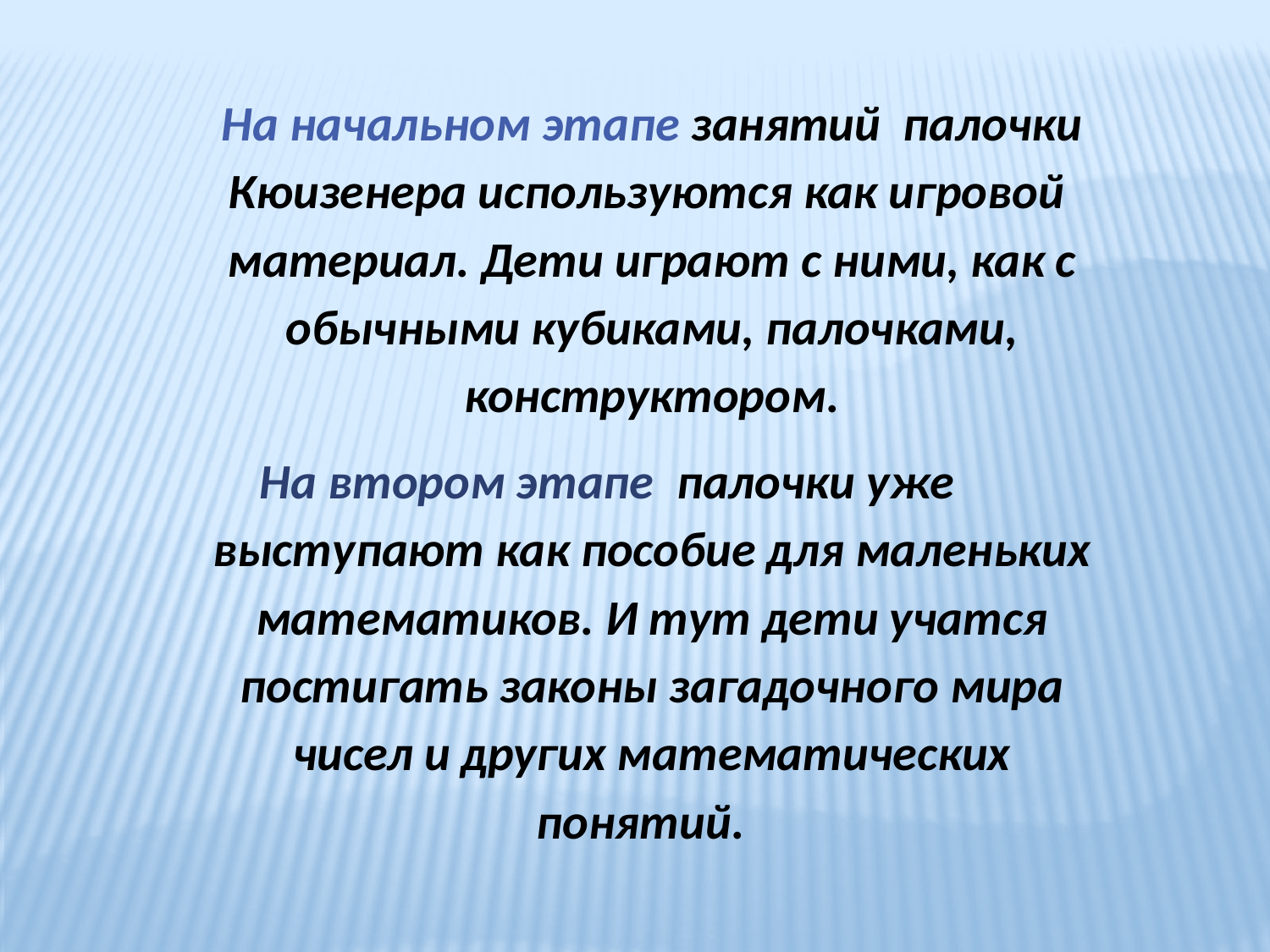

На начальном этапе занятий  палочки Кюизенера используются как игровой  материал. Дети играют с ними, как с обычными кубиками, палочками, конструктором.
На втором этапе  палочки уже         выступают как пособие для маленьких математиков. И тут дети учатся постигать законы загадочного мира чисел и других математических понятий.